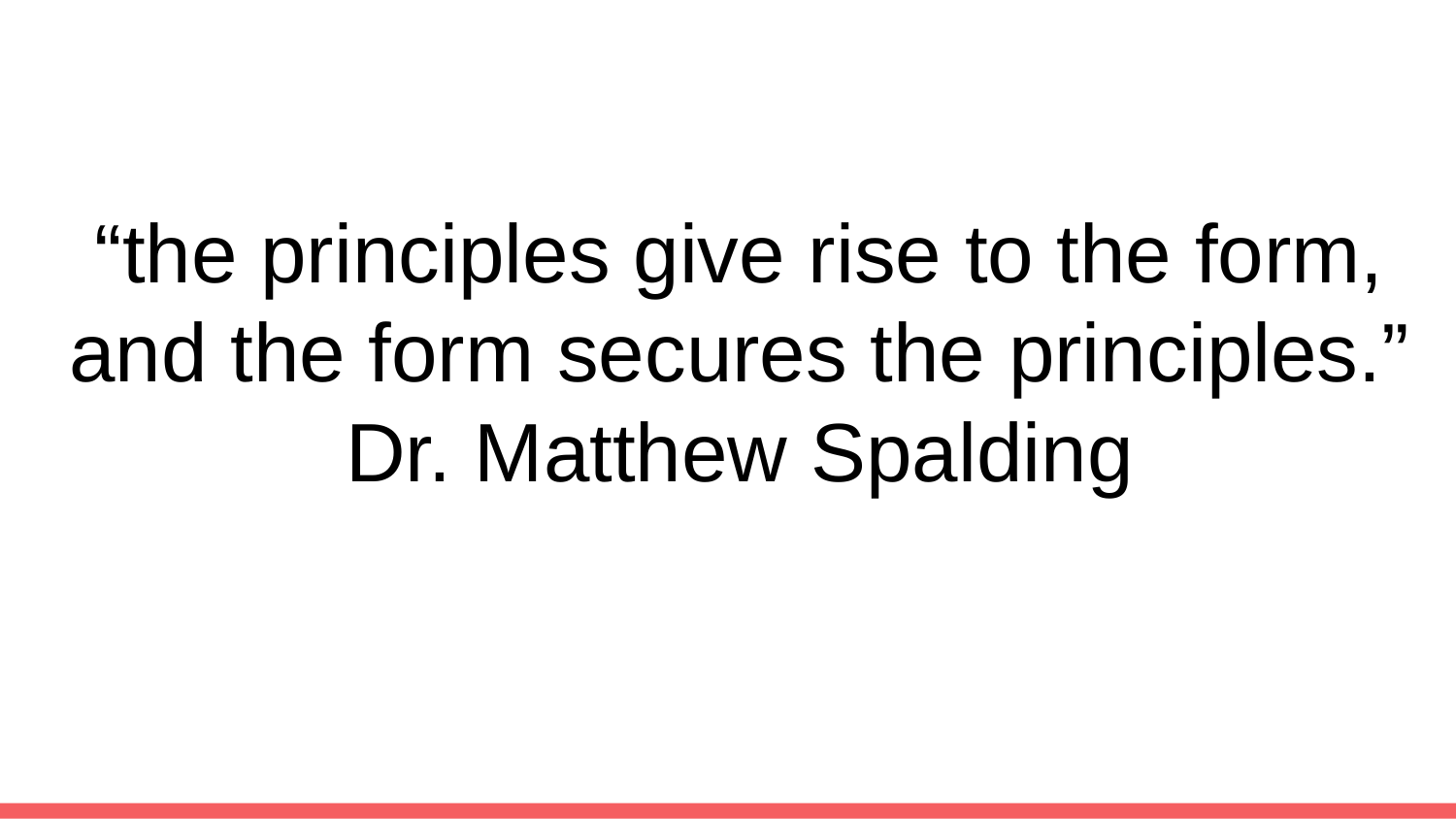

# “the principles give rise to the form, and the form secures the principles.” Dr. Matthew Spalding